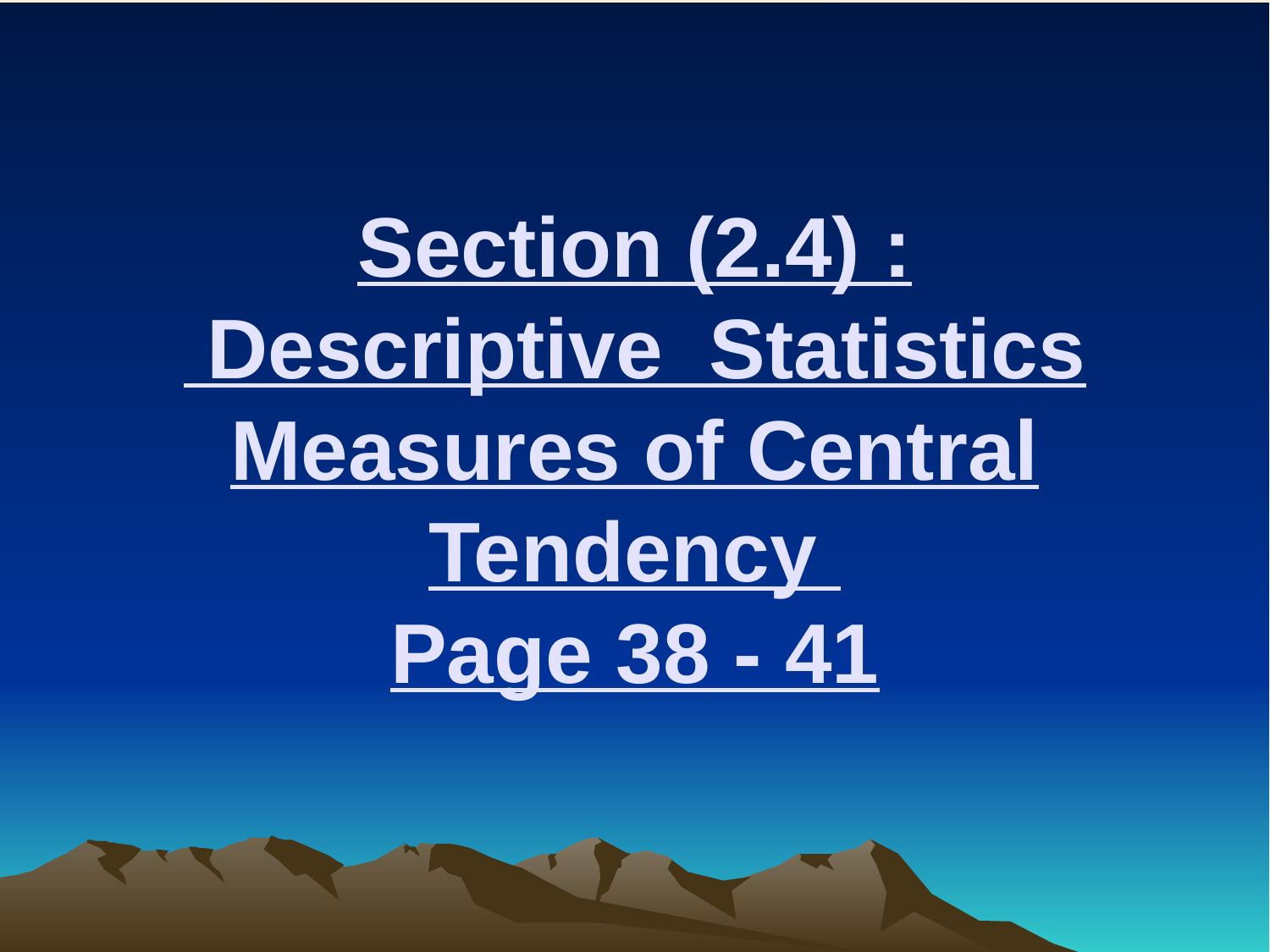

# Section (2.4) : Descriptive  Statistics Measures of Central Tendency Page 38 - 41